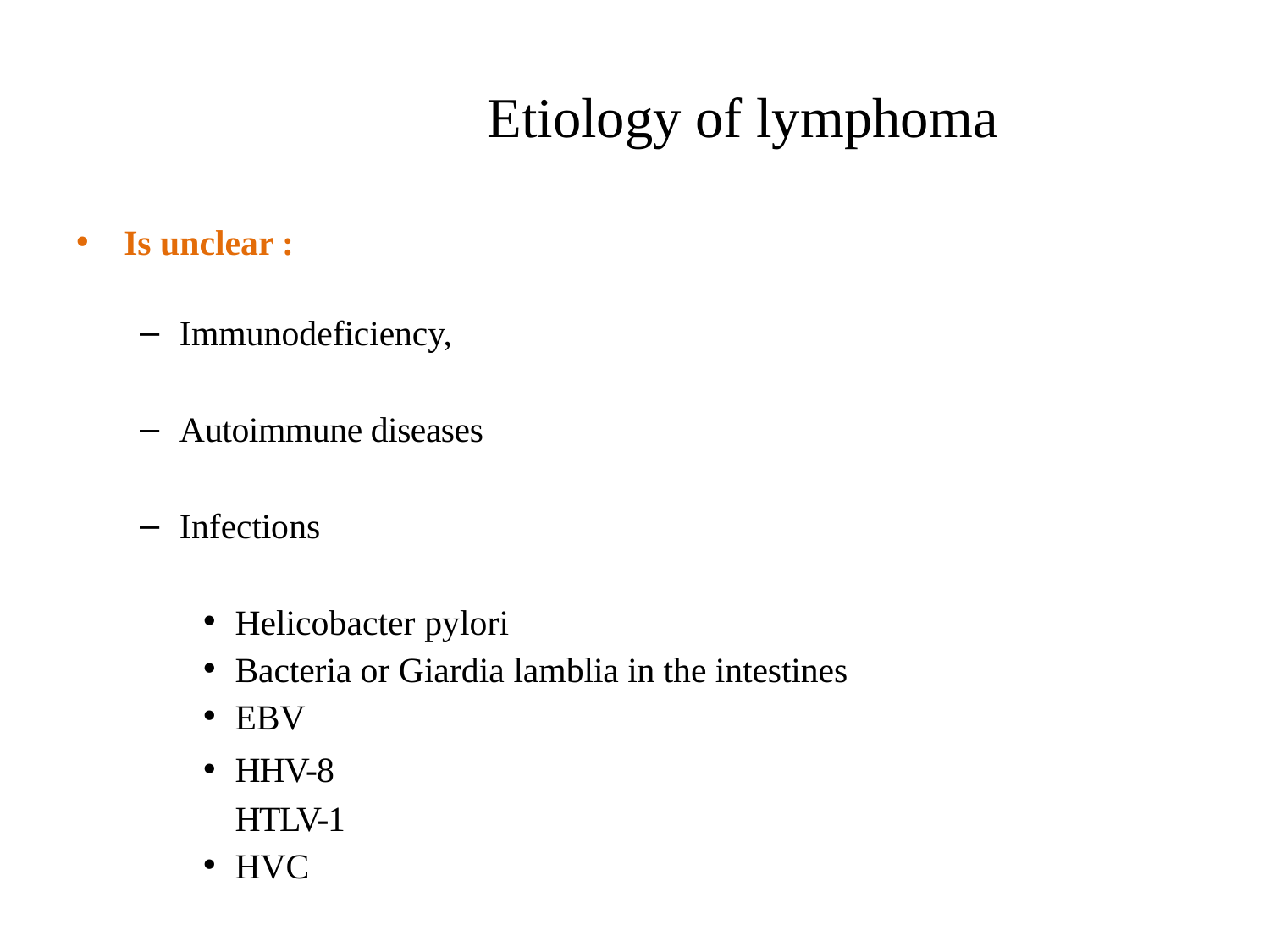

# Еtiology of lymphoma
Is unclear :

Immunodeficiency,

Аutoimmune diseases

Infections

Helicobacter pylori
Bacteria or Giardia lamblia in the intestines
EBV
HHV-8
HTLV-1
HVC